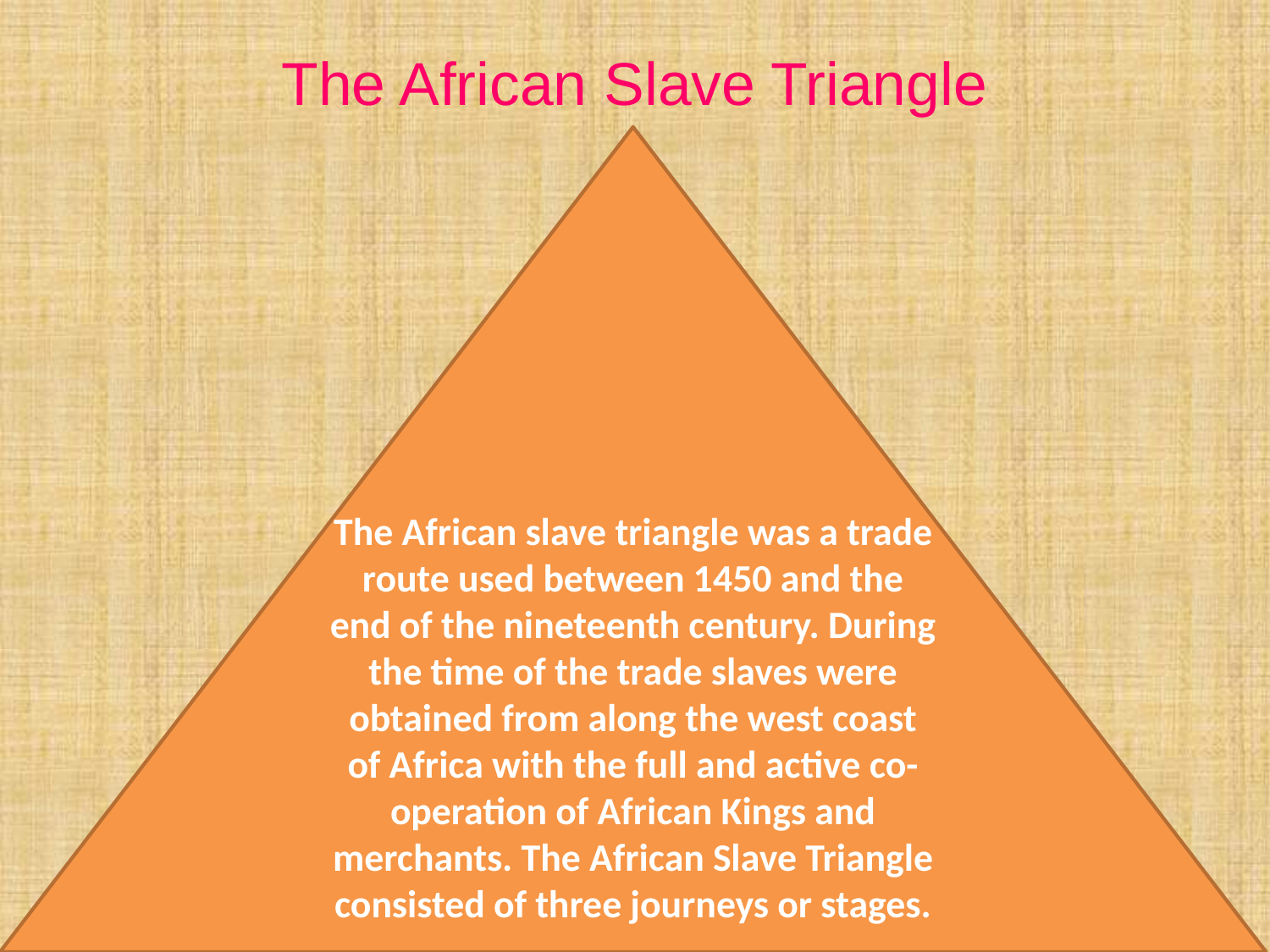

# The African Slave Triangle
The African slave triangle was a trade route used between 1450 and the end of the nineteenth century. During the time of the trade slaves were obtained from along the west coast of Africa with the full and active co-operation of African Kings and merchants. The African Slave Triangle consisted of three journeys or stages.